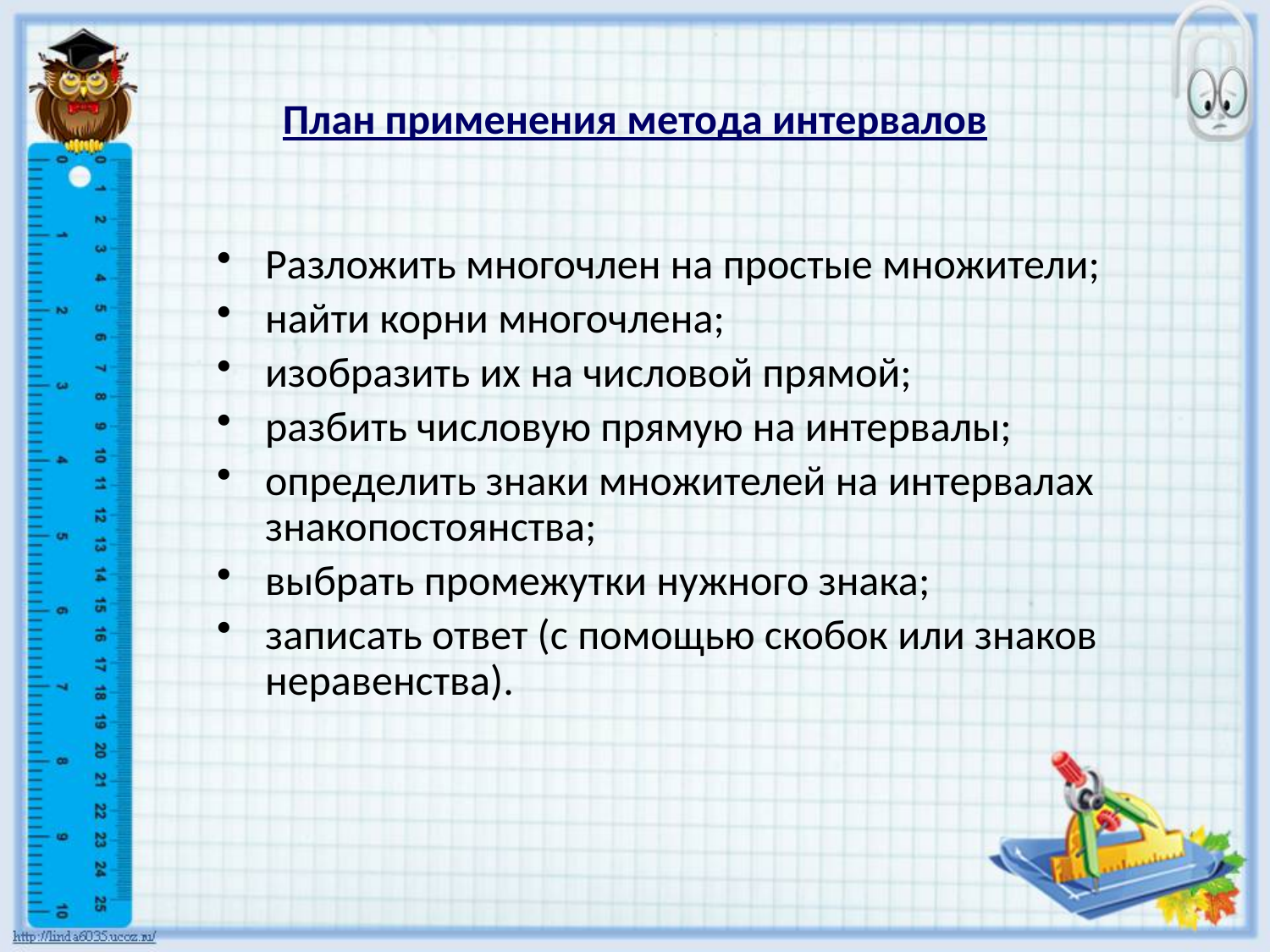

# План применения метода интервалов
Разложить многочлен на простые множители;
найти корни многочлена;
изобразить их на числовой прямой;
разбить числовую прямую на интервалы;
определить знаки множителей на интервалах знакопостоянства;
выбрать промежутки нужного знака;
записать ответ (с помощью скобок или знаков неравенства).